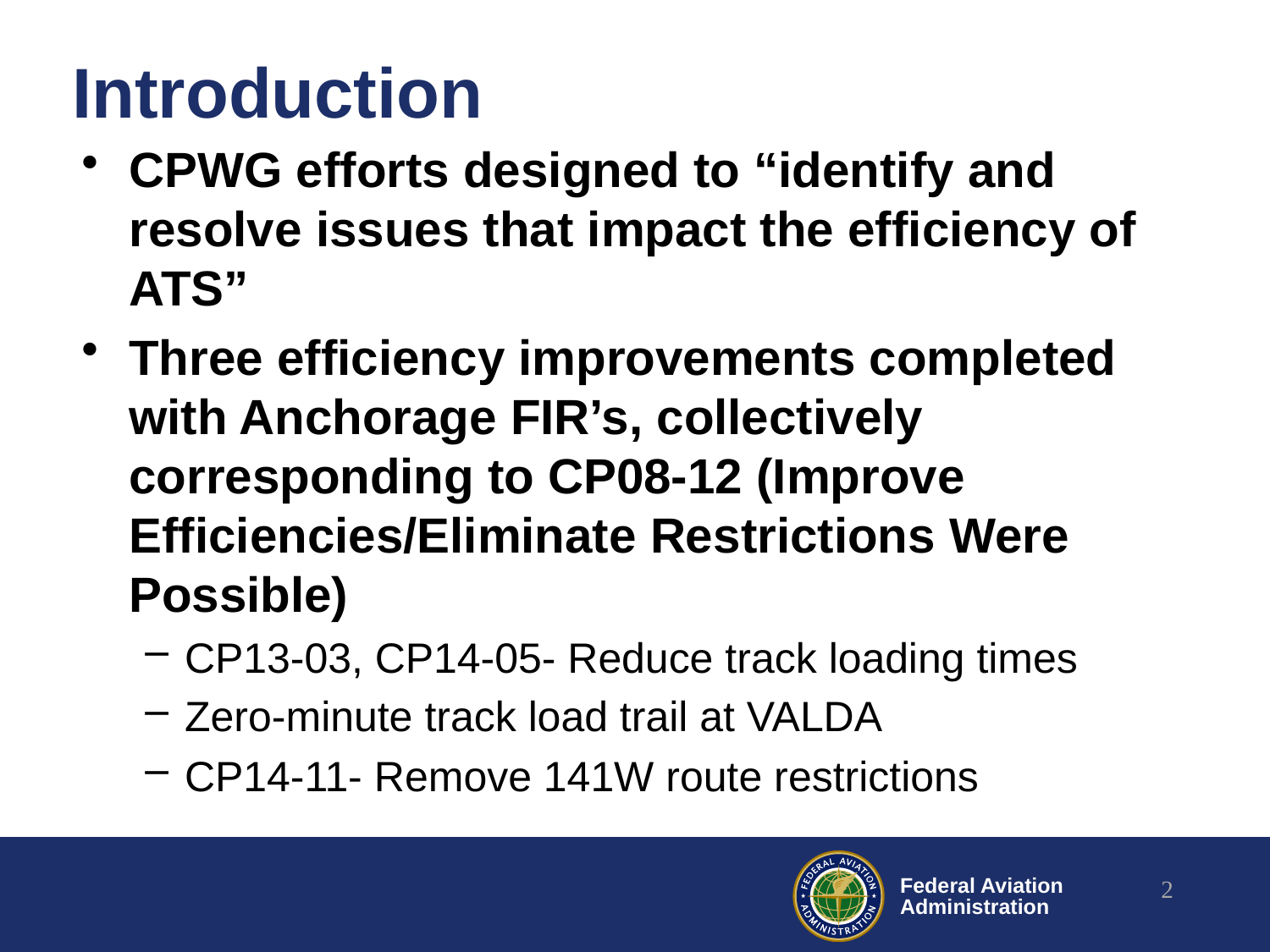

# Introduction
CPWG efforts designed to “identify and resolve issues that impact the efficiency of ATS”
Three efficiency improvements completed with Anchorage FIR’s, collectively corresponding to CP08-12 (Improve Efficiencies/Eliminate Restrictions Were Possible)
CP13-03, CP14-05- Reduce track loading times
Zero-minute track load trail at VALDA
CP14-11- Remove 141W route restrictions
2